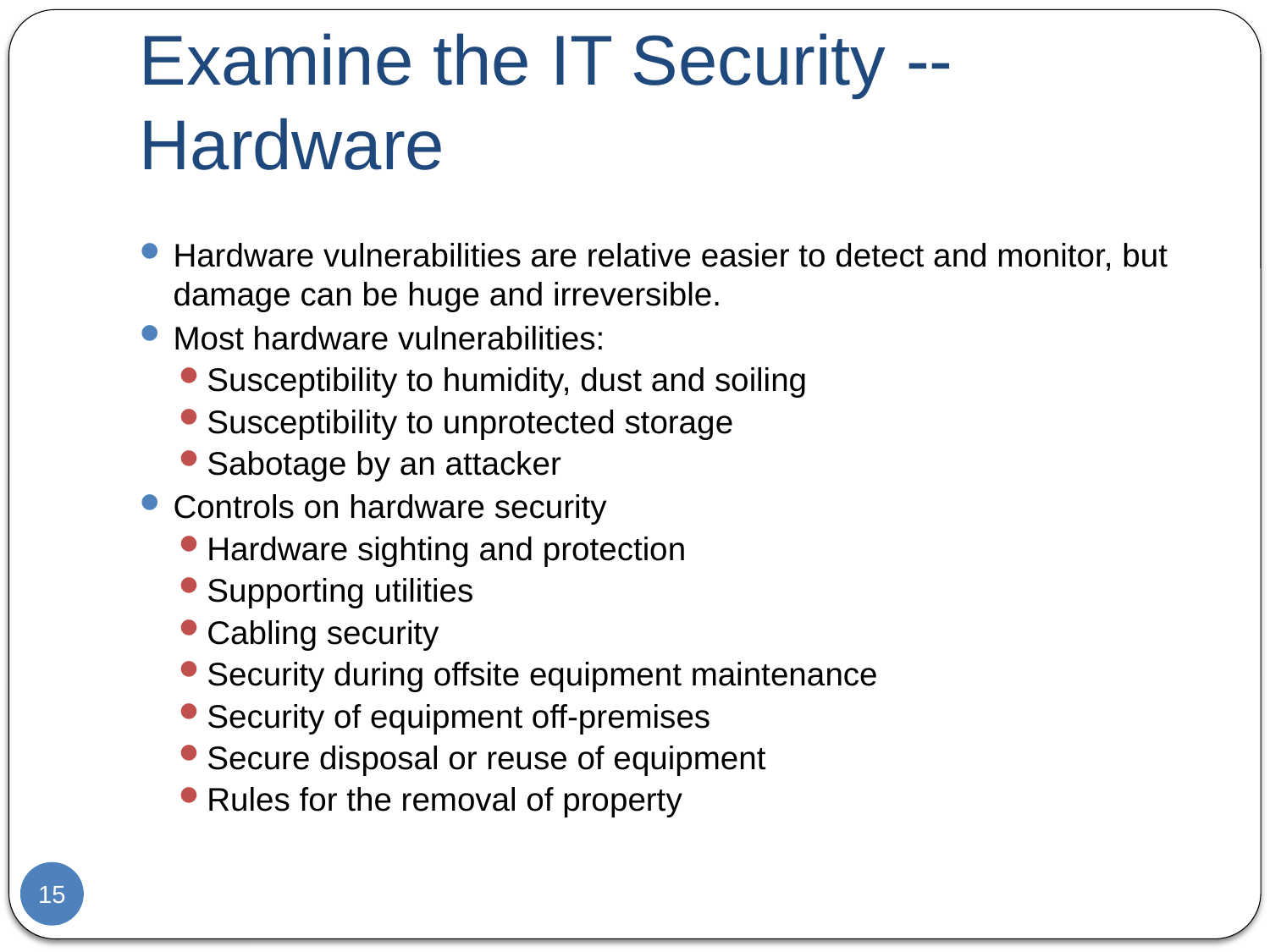

# Examine the IT Security --Hardware

Hardware vulnerabilities are relative easier to detect and monitor, but damage can be huge and irreversible.
Most hardware vulnerabilities:
Susceptibility to humidity, dust and soiling
Susceptibility to unprotected storage
Sabotage by an attacker
Controls on hardware security
Hardware sighting and protection
Supporting utilities
Cabling security
Security during offsite equipment maintenance
Security of equipment off-premises
Secure disposal or reuse of equipment
Rules for the removal of property

15